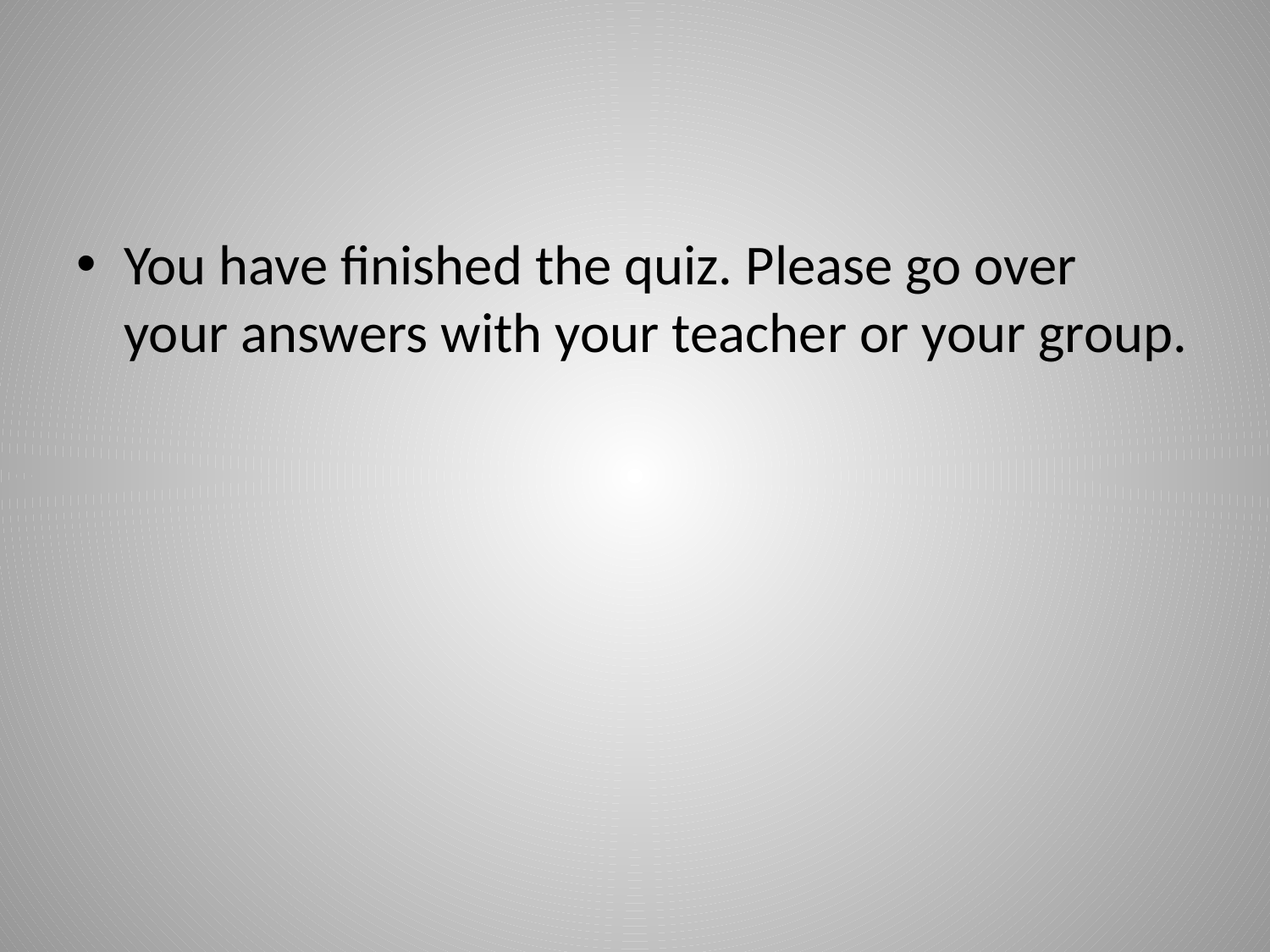

#
You have finished the quiz. Please go over your answers with your teacher or your group.